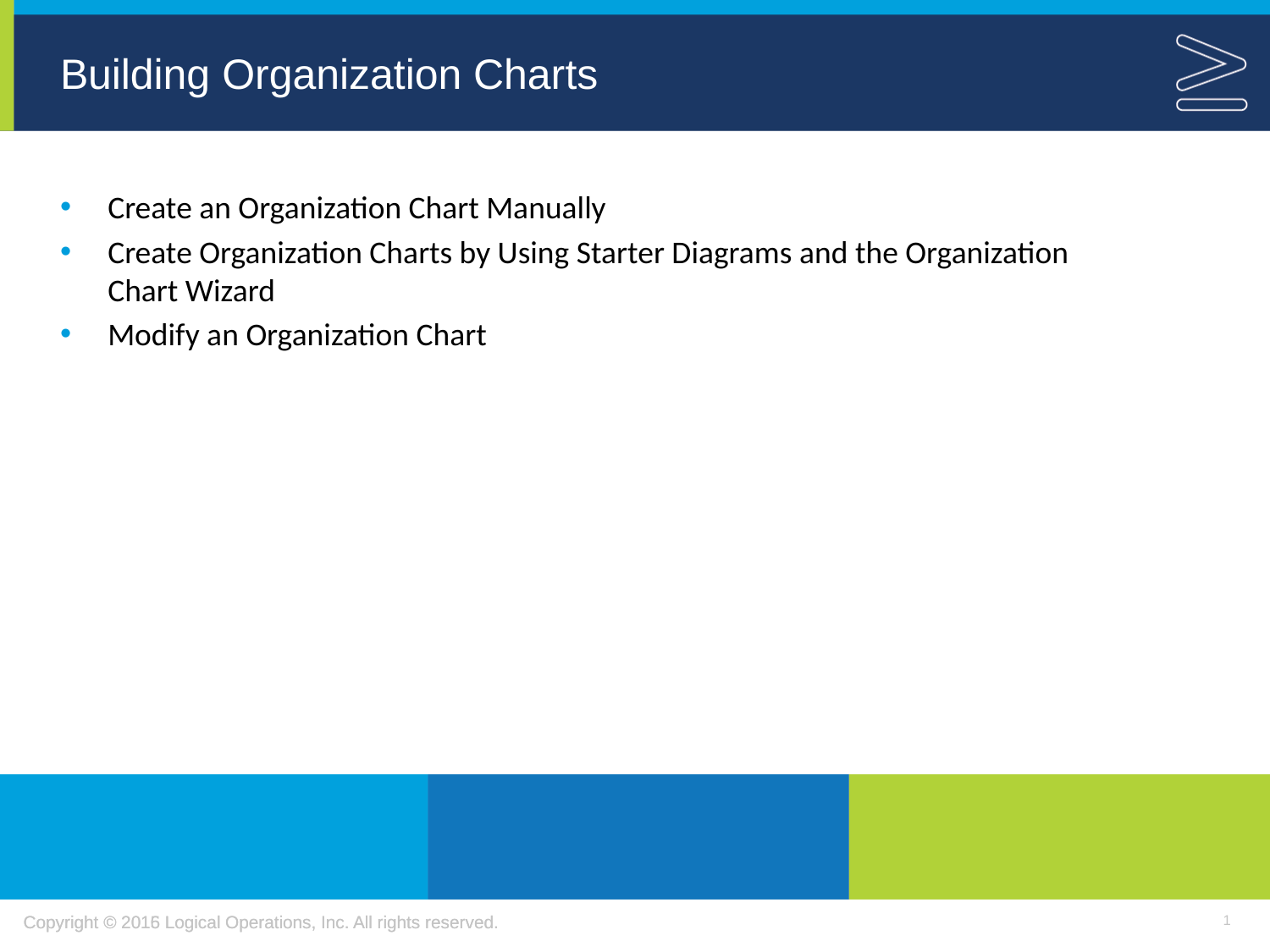

# Building Organization Charts
Create an Organization Chart Manually
Create Organization Charts by Using Starter Diagrams and the Organization
Chart Wizard
Modify an Organization Chart
1